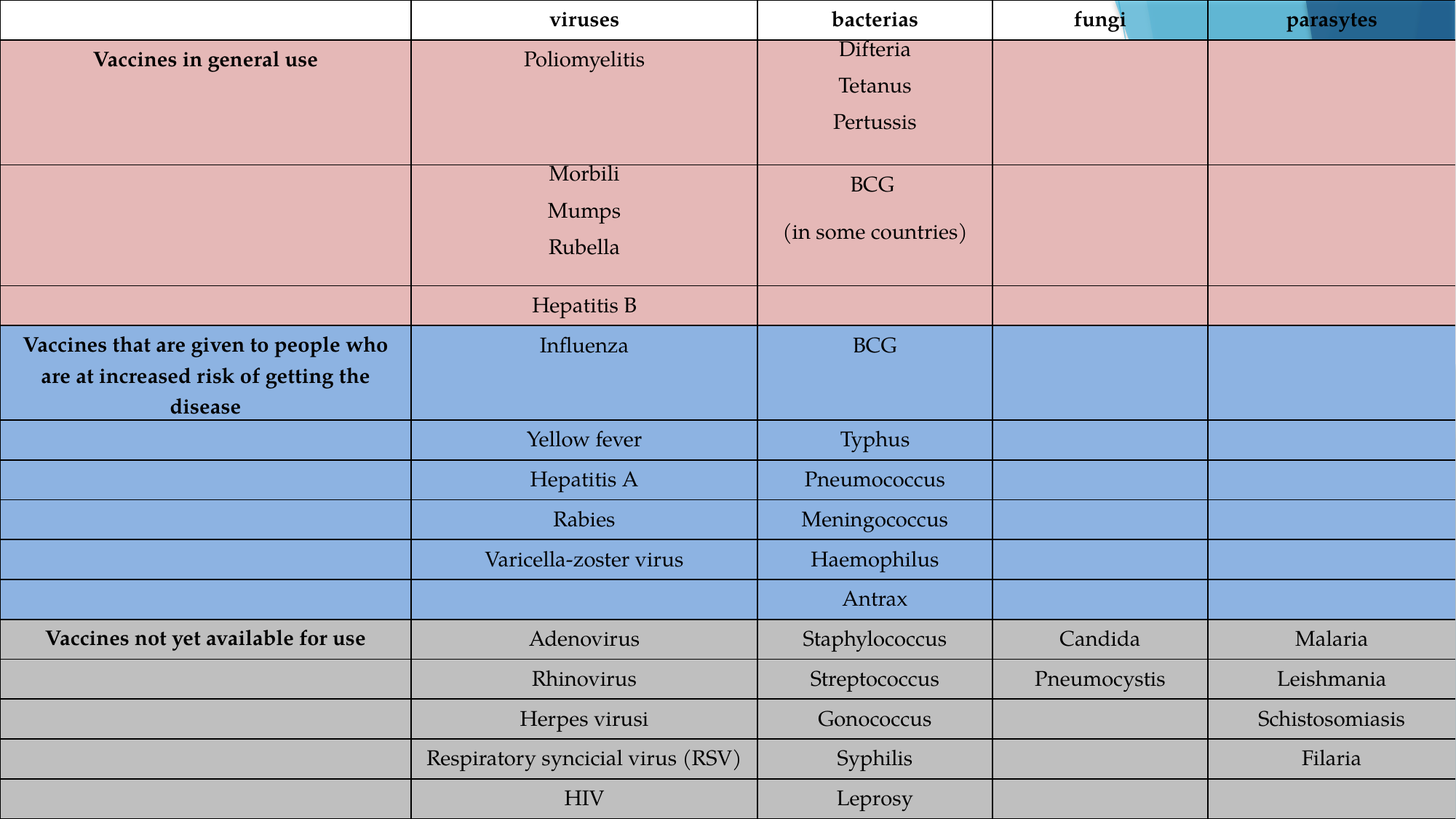

|  | viruses | bacterias | fungi | parasytes |
| --- | --- | --- | --- | --- |
| Vaccines in general use | Poliomyelitis | Difteria Tetanus Pertussis |  |  |
|  | Morbili Mumps Rubella | BCG (in some countries) |  |  |
|  | Hepatitis B |  |  |  |
| Vaccines that are given to people who are at increased risk of getting the disease | Influenza | BCG |  |  |
|  | Yellow fever | Typhus |  |  |
|  | Hepatitis A | Pneumococcus |  |  |
|  | Rabies | Meningococcus |  |  |
|  | Varicella-zoster virus | Haemophilus |  |  |
|  |  | Antrax |  |  |
| Vaccines not yet available for use | Adenovirus | Staphylococcus | Candida | Malaria |
|  | Rhinovirus | Streptococcus | Pneumocystis | Leishmania |
|  | Herpes virusi | Gonococcus |  | Schistosomiasis |
|  | Respiratory syncicial virus (RSV) | Syphilis |  | Filaria |
|  | HIV | Leprosy |  |  |